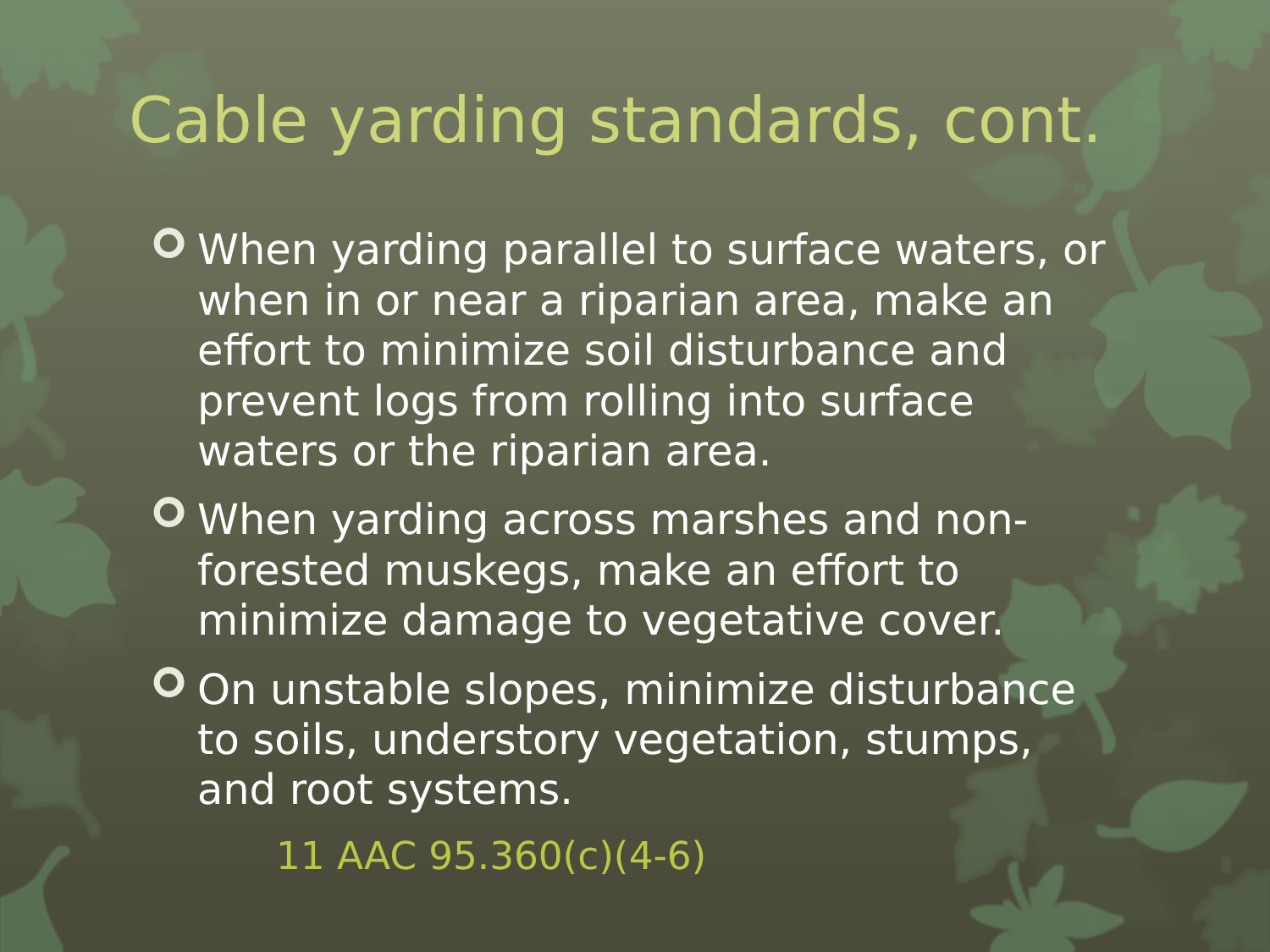

# Cable yarding standards, cont.
When yarding parallel to surface waters, or when in or near a riparian area, make an effort to minimize soil disturbance and prevent logs from rolling into surface waters or the riparian area.
When yarding across marshes and non-forested muskegs, make an effort to minimize damage to vegetative cover.
On unstable slopes, minimize disturbance to soils, understory vegetation, stumps, and root systems.
								11 AAC 95.360(c)(4-6)